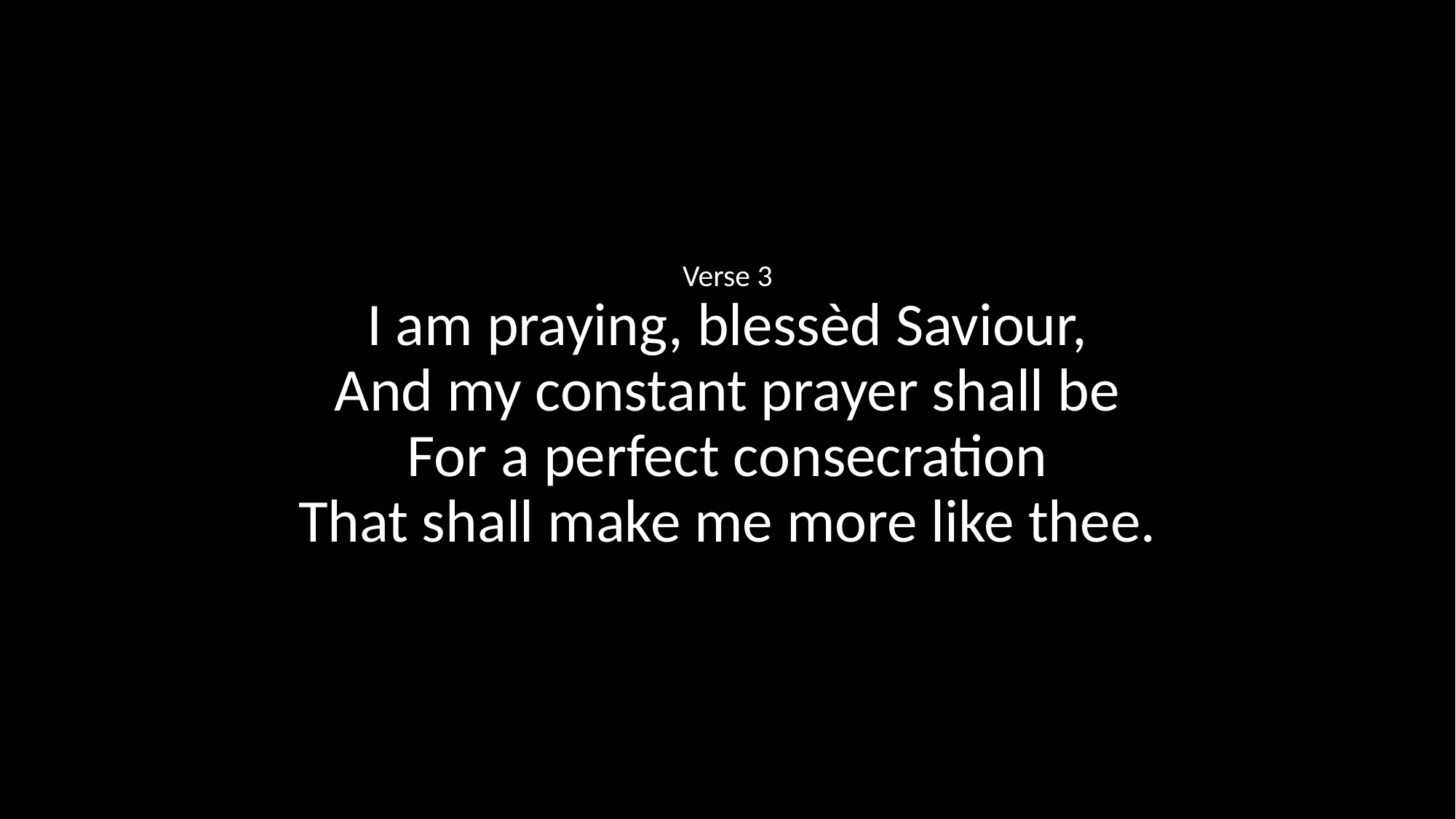

Verse 3
I am praying, blessèd Saviour,
And my constant prayer shall be
For a perfect consecration
That shall make me more like thee.